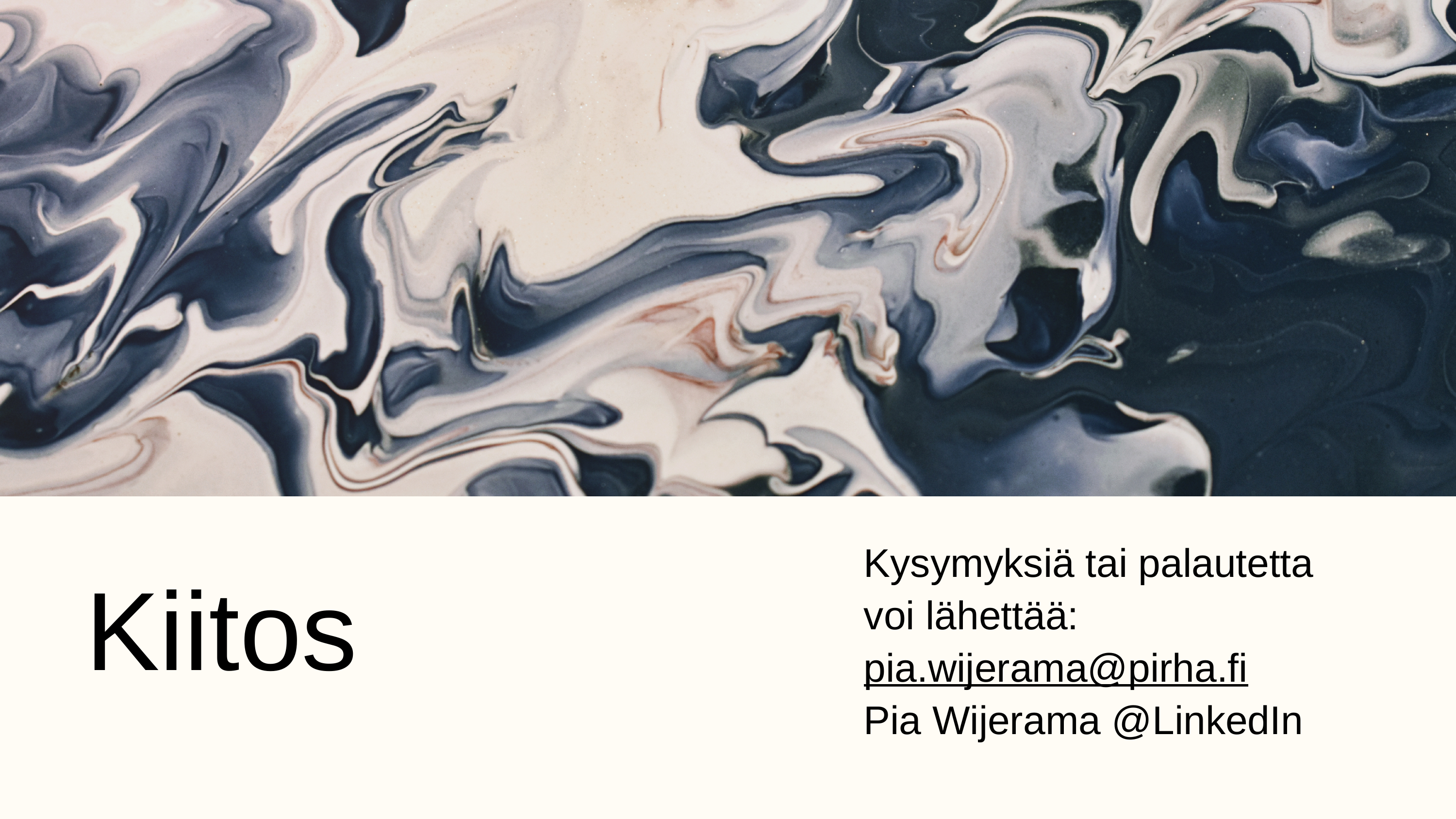

Kysymyksiä tai palautetta voi lähettää:
pia.wijerama@pirha.fi
Pia Wijerama @LinkedIn
Kiitos